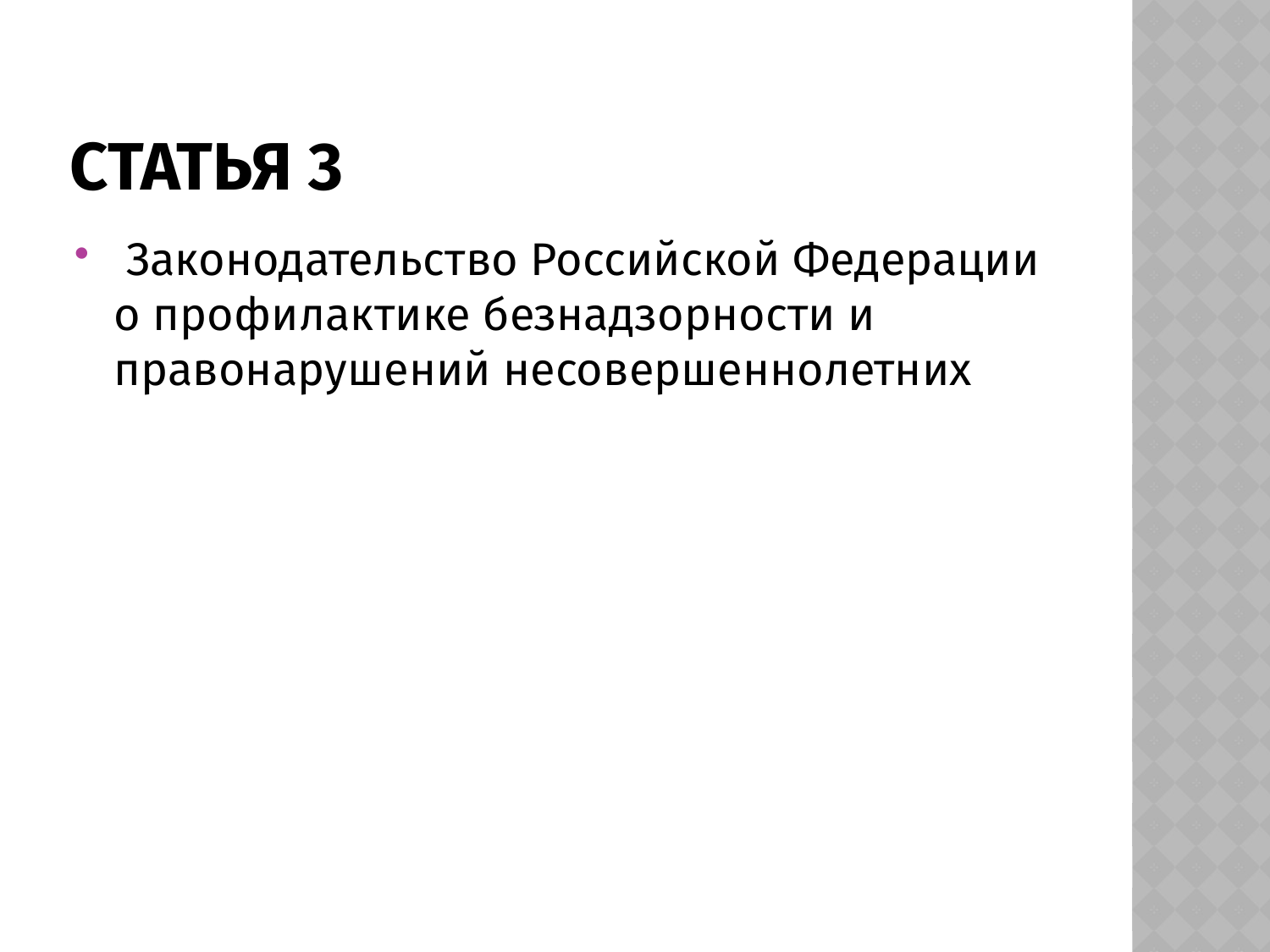

# Статья 3
 Законодательство Российской Федерации о профилактике безнадзорности и правонарушений несовершеннолетних